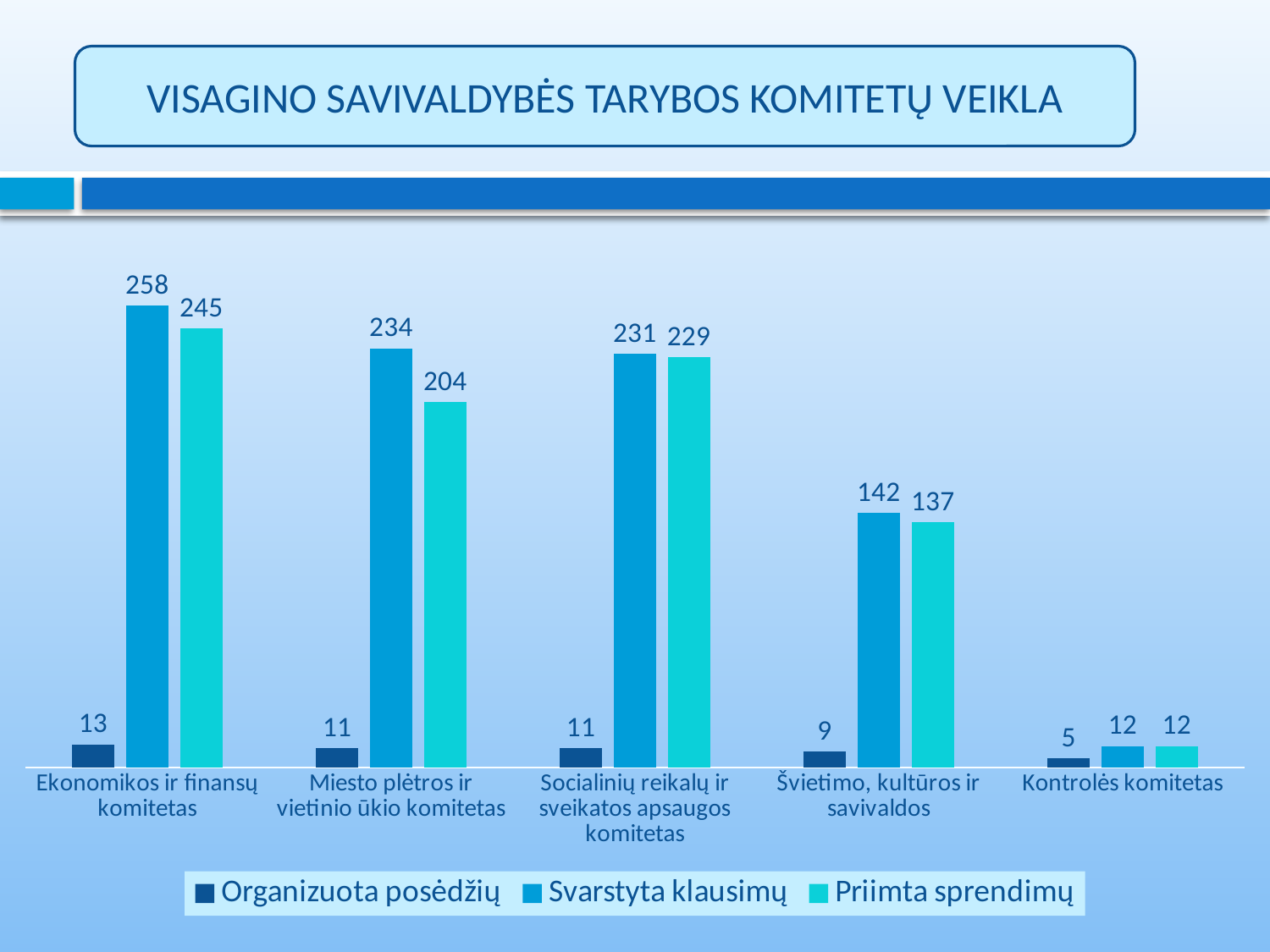

VISAGINO SAVIVALDYBĖS TARYBOS KOMITETŲ VEIKLA

### Chart

| Category | Organizuota posėdžių | Svarstyta klausimų | Priimta sprendimų |
|---|---|---|---|
| Ekonomikos ir finansų komitetas | 13.0 | 258.0 | 245.0 |
| Miesto plėtros ir vietinio ūkio komitetas | 11.0 | 234.0 | 204.0 |
| Socialinių reikalų ir sveikatos apsaugos komitetas | 11.0 | 231.0 | 229.0 |
| Švietimo, kultūros ir savivaldos | 9.0 | 142.0 | 137.0 |
| Kontrolės komitetas | 5.0 | 12.0 | 12.0 |